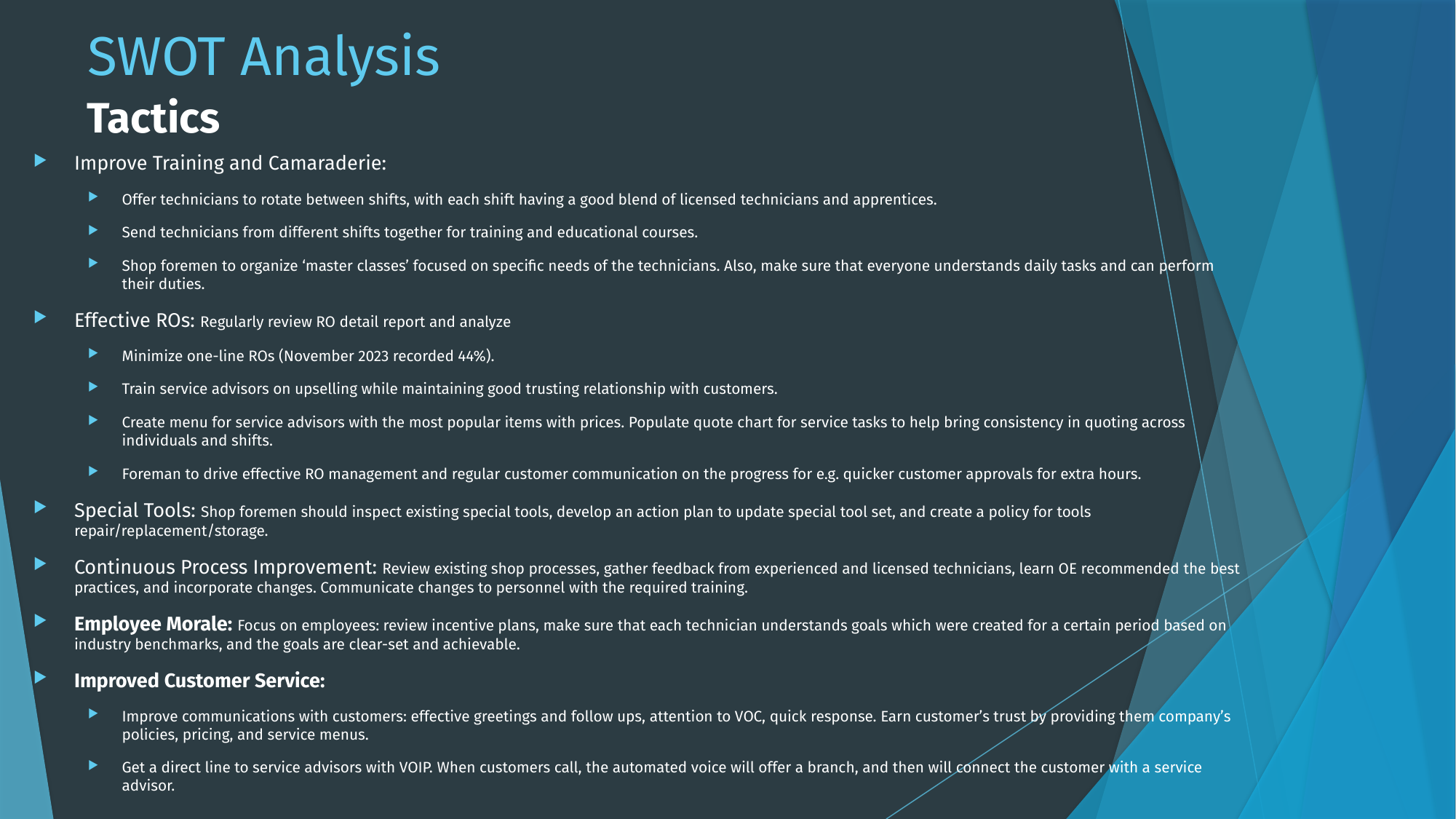

# SWOT Analysis
Tactics
Improve Training and Camaraderie:
Offer technicians to rotate between shifts, with each shift having a good blend of licensed technicians and apprentices.
Send technicians from different shifts together for training and educational courses.
Shop foremen to organize ‘master classes’ focused on specific needs of the technicians. Also, make sure that everyone understands daily tasks and can perform their duties.
Effective ROs: Regularly review RO detail report and analyze
Minimize one-line ROs (November 2023 recorded 44%).
Train service advisors on upselling while maintaining good trusting relationship with customers.
Create menu for service advisors with the most popular items with prices. Populate quote chart for service tasks to help bring consistency in quoting across individuals and shifts.
Foreman to drive effective RO management and regular customer communication on the progress for e.g. quicker customer approvals for extra hours.
Special Tools: Shop foremen should inspect existing special tools, develop an action plan to update special tool set, and create a policy for tools repair/replacement/storage.
Continuous Process Improvement: Review existing shop processes, gather feedback from experienced and licensed technicians, learn OE recommended the best practices, and incorporate changes. Communicate changes to personnel with the required training.
Employee Morale: Focus on employees: review incentive plans, make sure that each technician understands goals which were created for a certain period based on industry benchmarks, and the goals are clear-set and achievable.
Improved Customer Service:
Improve communications with customers: effective greetings and follow ups, attention to VOC, quick response. Earn customer’s trust by providing them company’s policies, pricing, and service menus.
Get a direct line to service advisors with VOIP. When customers call, the automated voice will offer a branch, and then will connect the customer with a service advisor.